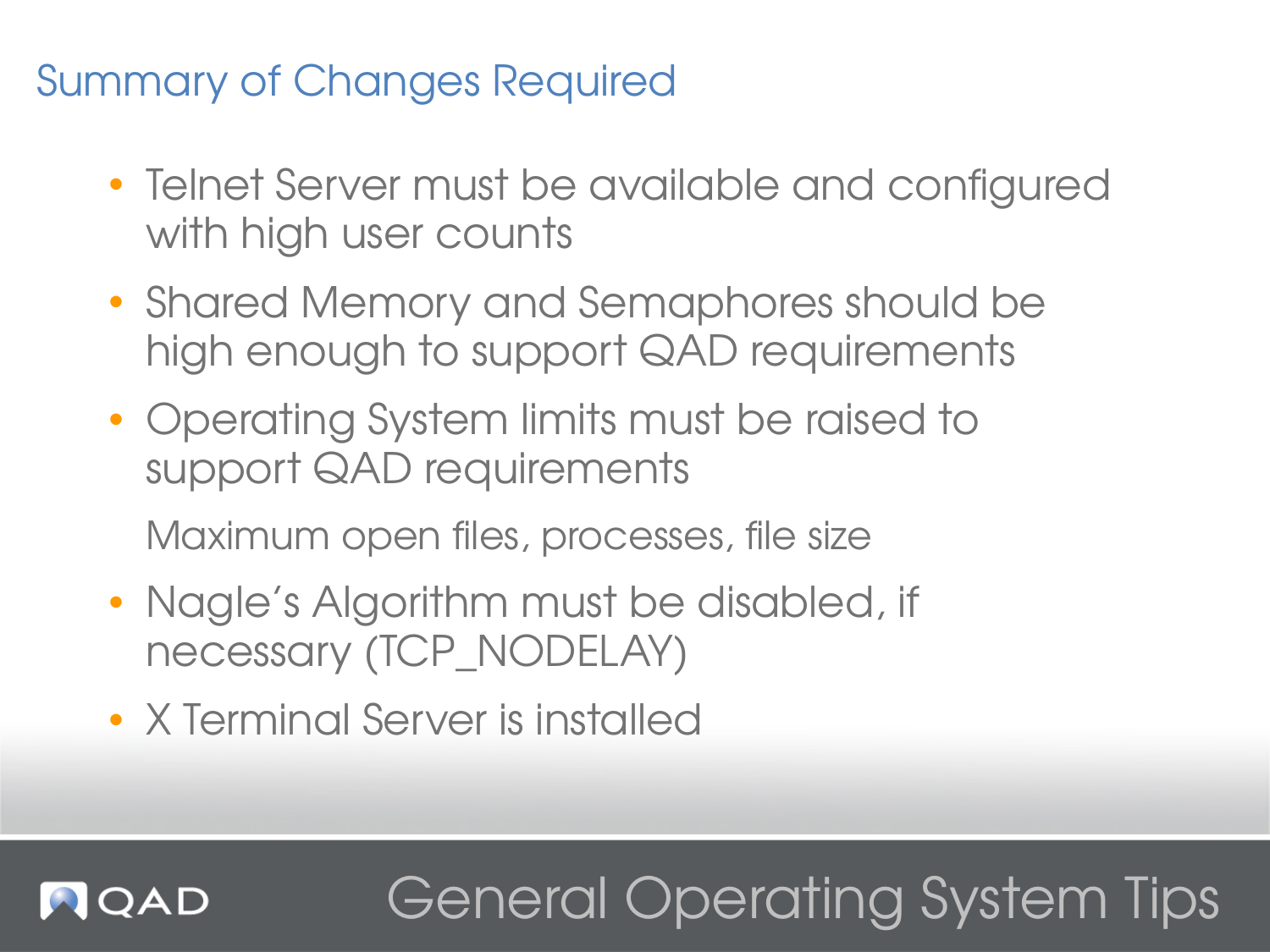

Summary of Changes Required
Telnet Server must be available and configured with high user counts
Shared Memory and Semaphores should be high enough to support QAD requirements
Operating System limits must be raised to support QAD requirements
Maximum open files, processes, file size
Nagle’s Algorithm must be disabled, if necessary (TCP_NODELAY)
X Terminal Server is installed

# General Operating System Tips